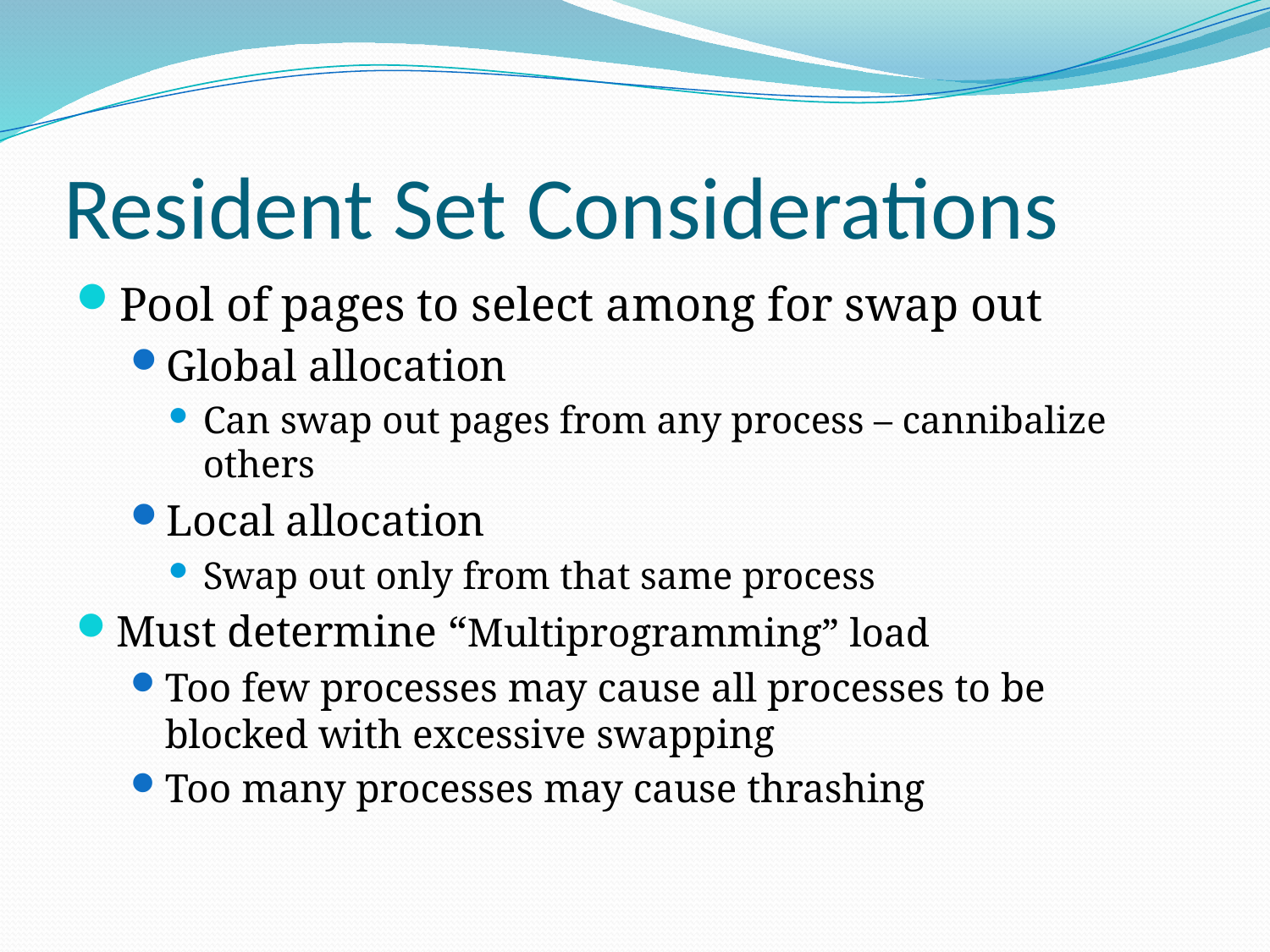

# Resident Set Considerations
Pool of pages to select among for swap out
Global allocation
Can swap out pages from any process – cannibalize others
Local allocation
Swap out only from that same process
Must determine “Multiprogramming” load
Too few processes may cause all processes to be blocked with excessive swapping
Too many processes may cause thrashing